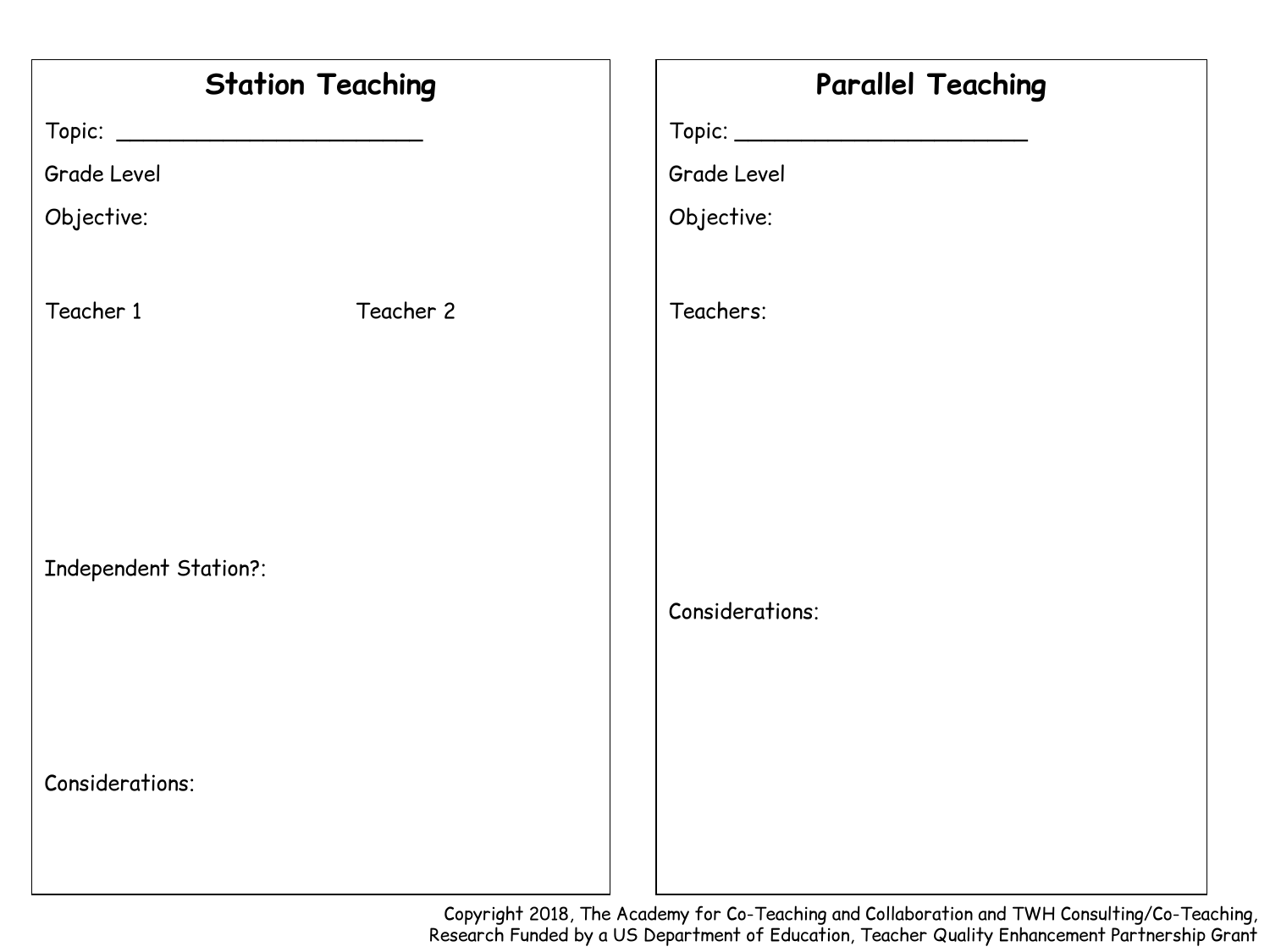

Station Teaching
Topic:  _______________________
Grade Level
Objective:
Teacher 1		         Teacher 2

Independent Station?:

Considerations:

Parallel Teaching
Topic: ______________________
Grade Level
Objective:
Teachers:

Considerations:

Copyright 2018, The Academy for Co-Teaching and Collaboration and TWH Consulting/Co-Teaching,
Research Funded by a US Department of Education, Teacher Quality Enhancement Partnership Grant